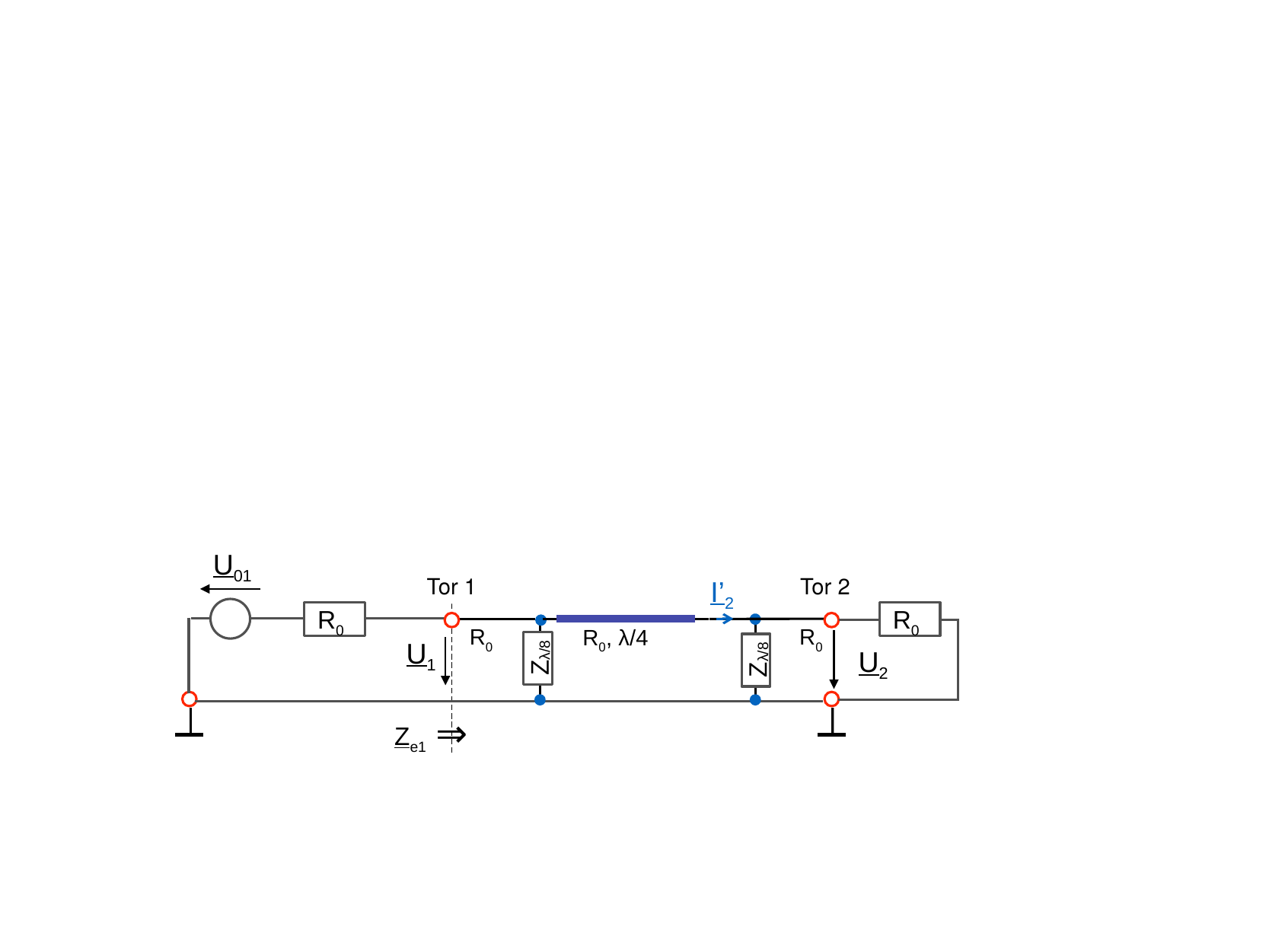

U01
I’2
Tor 1
Tor 2

R0

R0

R0
R0
R0, λ/4

Zλ/8

Zλ/8

U1

U2

⇒
Ze1